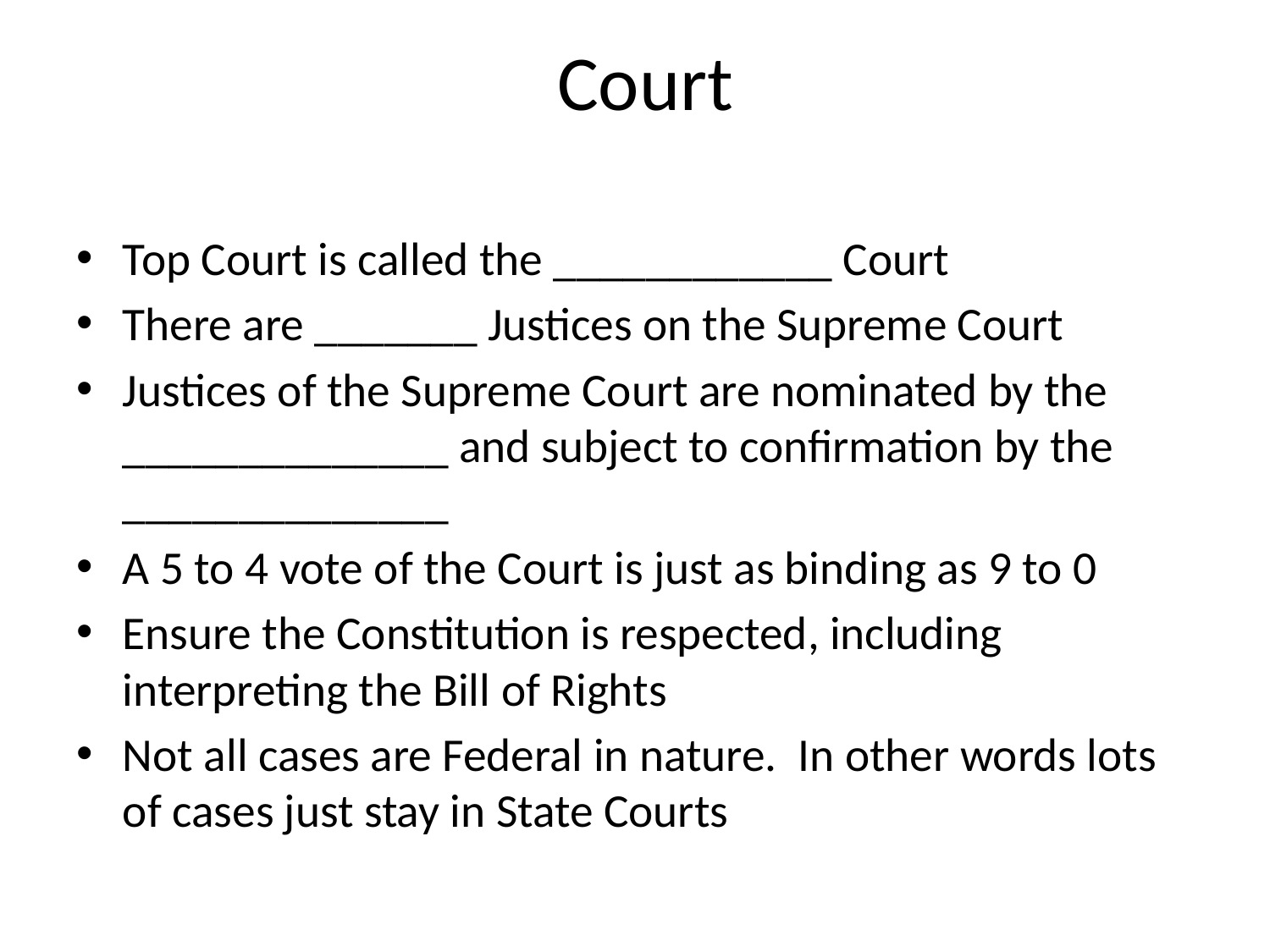

# Court
Top Court is called the ____________ Court
There are _______ Justices on the Supreme Court
Justices of the Supreme Court are nominated by the ______________ and subject to confirmation by the ______________
A 5 to 4 vote of the Court is just as binding as 9 to 0
Ensure the Constitution is respected, including interpreting the Bill of Rights
Not all cases are Federal in nature.  In other words lots of cases just stay in State Courts